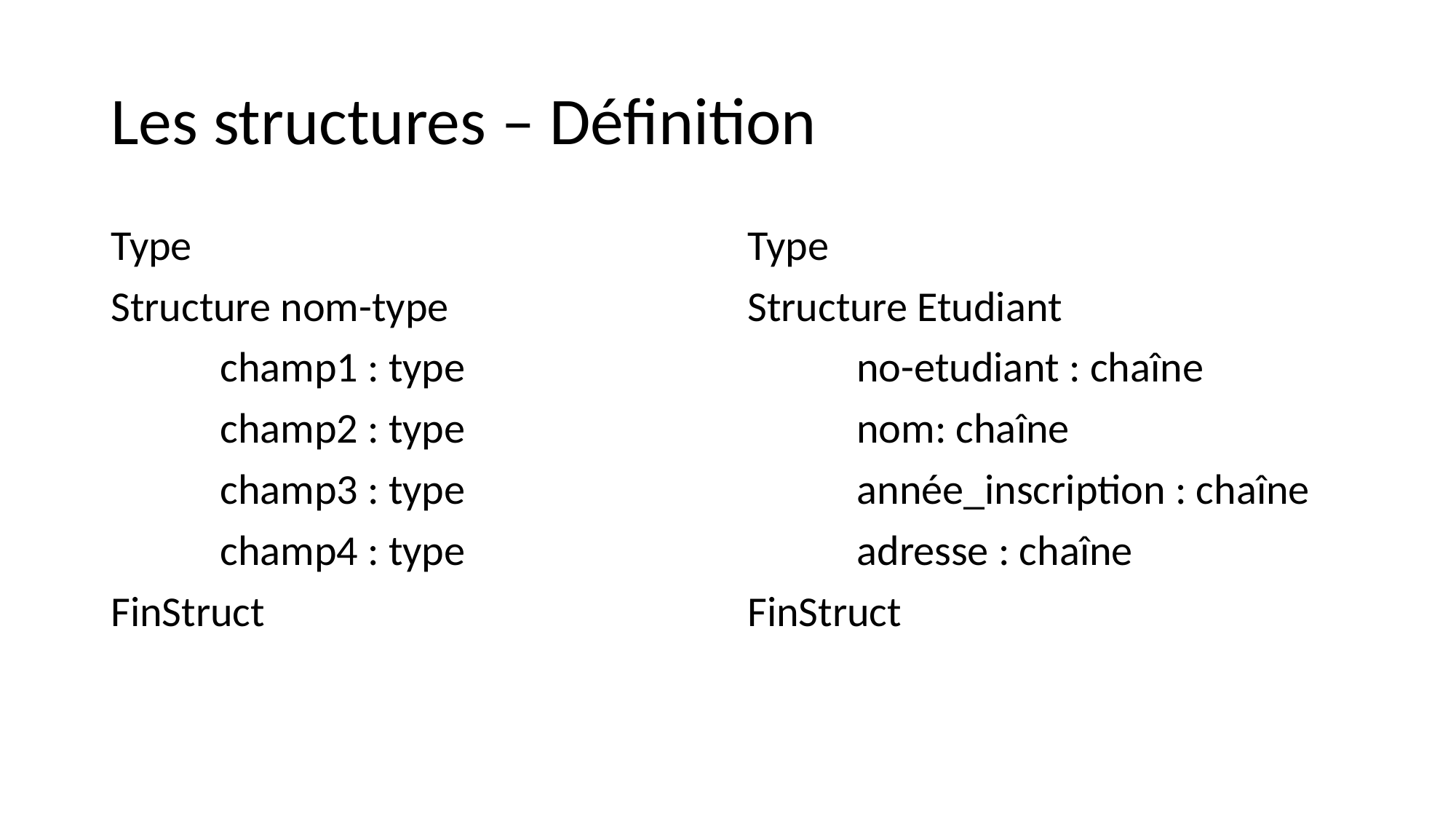

# Les structures – Définition
Type
Structure nom-type
	champ1 : type
	champ2 : type
	champ3 : type
	champ4 : type
FinStruct

Type
Structure Etudiant
	no-etudiant : chaîne
	nom: chaîne
	année_inscription : chaîne
	adresse : chaîne
FinStruct